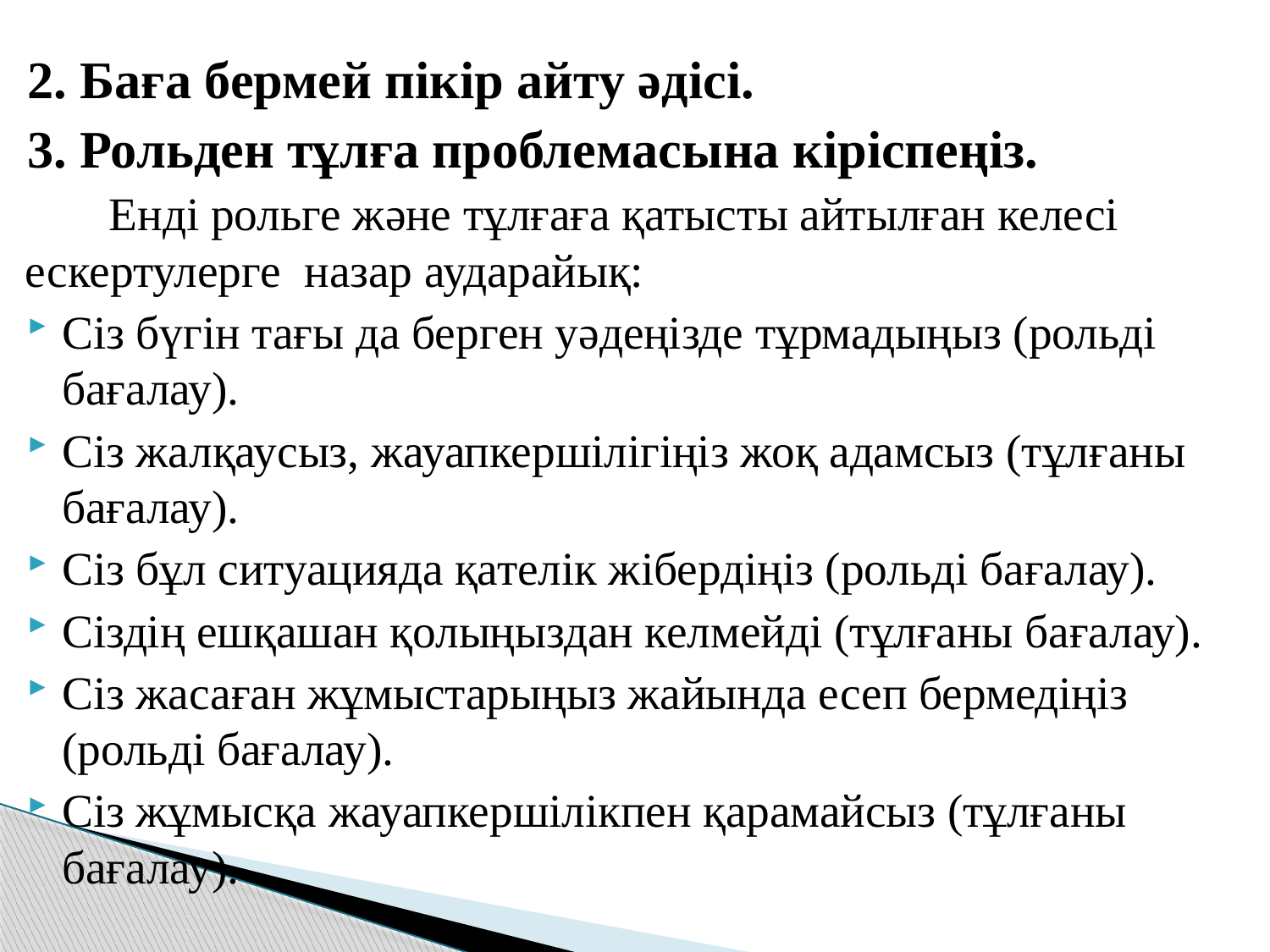

2. Баға бермей пікір айту әдісі.
3. Рольден тұлға проблемасына кіріспеңіз.
Енді рольге және тұлғаға қатысты айтылған келесі ескертулерге  назар аударайық:
Сіз бүгін тағы да берген уәдеңізде тұрмадыңыз (рольді бағалау).
Сіз жалқаусыз, жауапкершілігіңіз жоқ адамсыз (тұлғаны бағалау).
Сіз бұл ситуацияда қателік жібердіңіз (рольді бағалау).
Сіздің ешқашан қолыңыздан келмейді (тұлғаны бағалау).
Сіз жасаған жұмыстарыңыз жайында есеп бермедіңіз (рольді бағалау).
Сіз жұмысқа жауапкершілікпен қарамайсыз (тұлғаны бағалау).